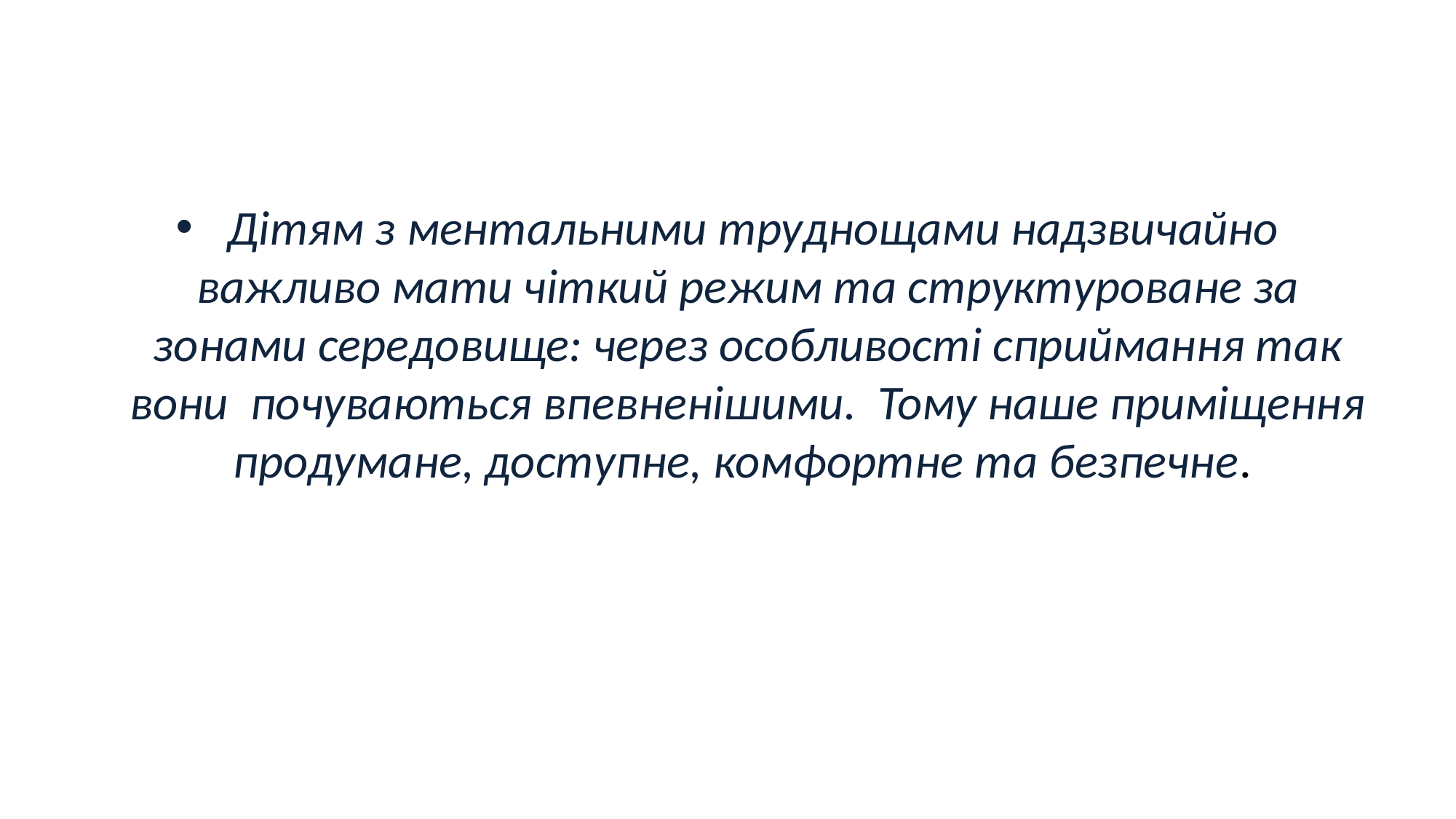

Дітям з ментальними труднощами надзвичайно важливо мати чіткий режим та структуроване за зонами середовище: через особливості сприймання так вони  почуваються впевненішими.  Тому наше приміщення продумане, доступне, комфортне та безпечне.